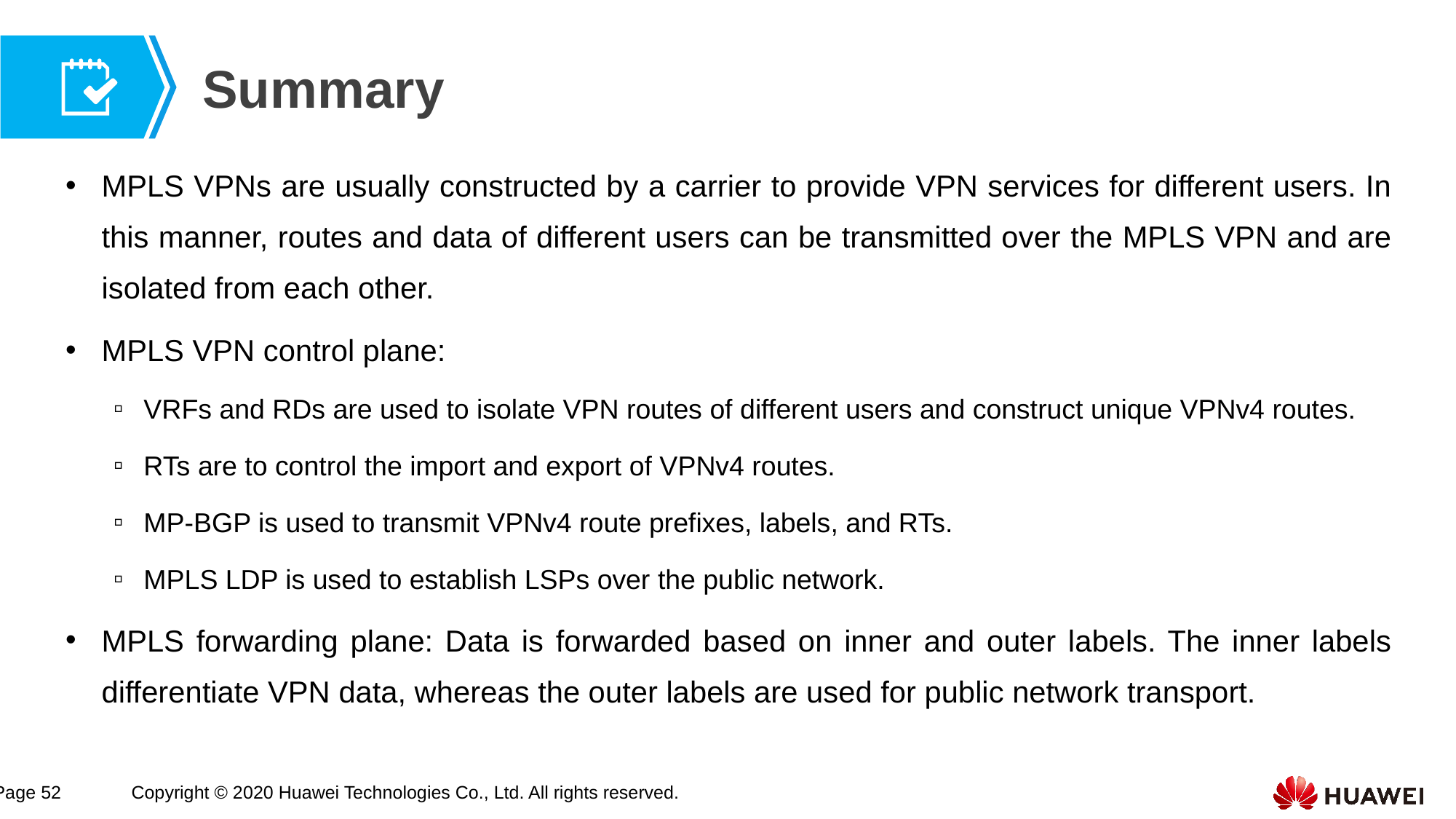

MPLS VPNs are usually constructed by a carrier to provide VPN services for different users. In this manner, routes and data of different users can be transmitted over the MPLS VPN and are isolated from each other.
MPLS VPN control plane:
VRFs and RDs are used to isolate VPN routes of different users and construct unique VPNv4 routes.
RTs are to control the import and export of VPNv4 routes.
MP-BGP is used to transmit VPNv4 route prefixes, labels, and RTs.
MPLS LDP is used to establish LSPs over the public network.
MPLS forwarding plane: Data is forwarded based on inner and outer labels. The inner labels differentiate VPN data, whereas the outer labels are used for public network transport.